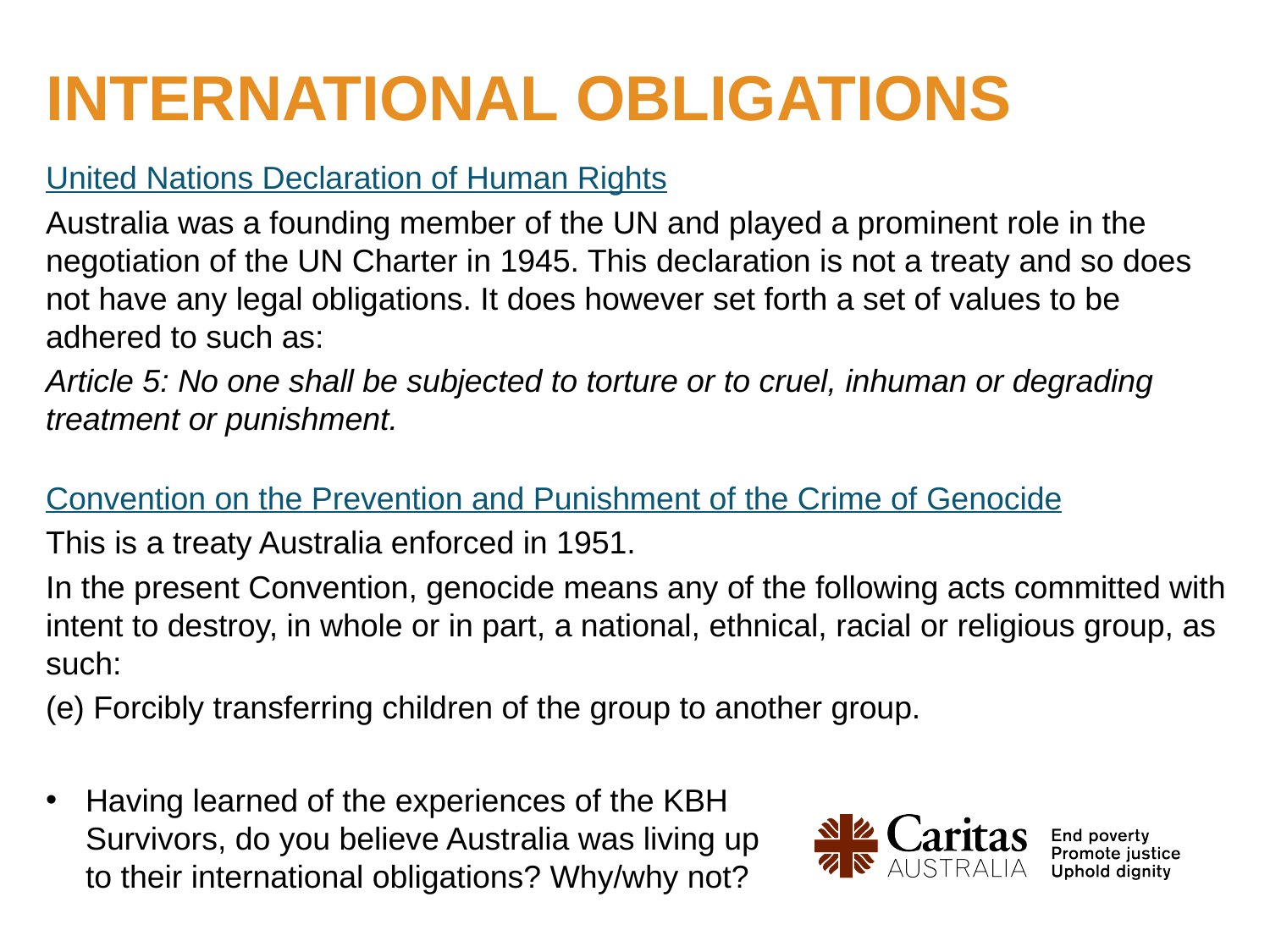

# International obligations
United Nations Declaration of Human Rights
Australia was a founding member of the UN and played a prominent role in the negotiation of the UN Charter in 1945. This declaration is not a treaty and so does not have any legal obligations. It does however set forth a set of values to be adhered to such as:
Article 5: No one shall be subjected to torture or to cruel, inhuman or degrading treatment or punishment.

Convention on the Prevention and Punishment of the Crime of Genocide
This is a treaty Australia enforced in 1951.
In the present Convention, genocide means any of the following acts committed with intent to destroy, in whole or in part, a national, ethnical, racial or religious group, as such:
(e) Forcibly transferring children of the group to another group.

Having learned of the experiences of the KBH Survivors, do you believe Australia was living up to their international obligations? Why/why not?